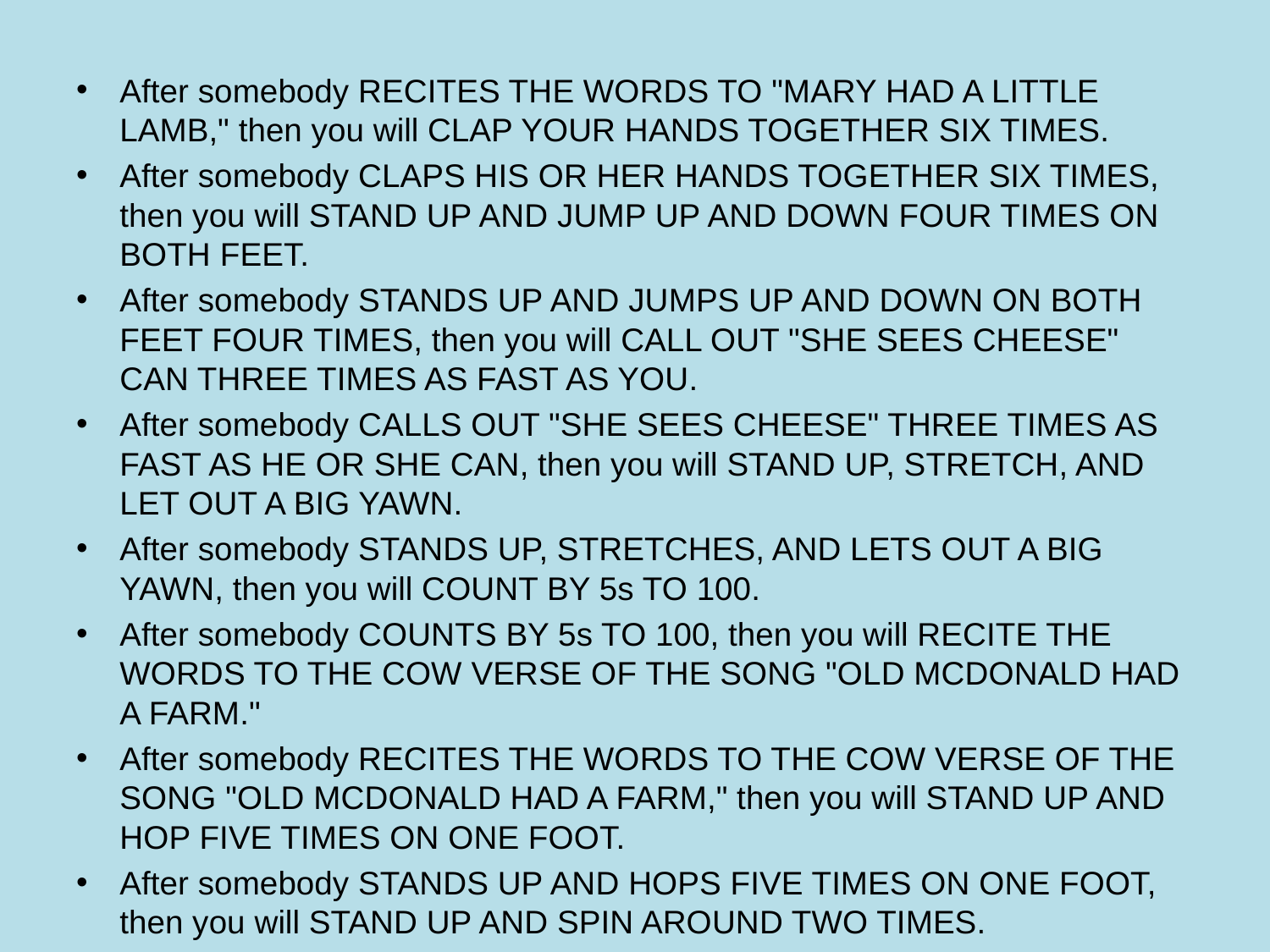

After somebody RECITES THE WORDS TO "MARY HAD A LITTLE LAMB," then you will CLAP YOUR HANDS TOGETHER SIX TIMES.
After somebody CLAPS HIS OR HER HANDS TOGETHER SIX TIMES, then you will STAND UP AND JUMP UP AND DOWN FOUR TIMES ON BOTH FEET.
After somebody STANDS UP AND JUMPS UP AND DOWN ON BOTH FEET FOUR TIMES, then you will CALL OUT "SHE SEES CHEESE" CAN THREE TIMES AS FAST AS YOU.
After somebody CALLS OUT "SHE SEES CHEESE" THREE TIMES AS FAST AS HE OR SHE CAN, then you will STAND UP, STRETCH, AND LET OUT A BIG YAWN.
After somebody STANDS UP, STRETCHES, AND LETS OUT A BIG YAWN, then you will COUNT BY 5s TO 100.
After somebody COUNTS BY 5s TO 100, then you will RECITE THE WORDS TO THE COW VERSE OF THE SONG "OLD MCDONALD HAD A FARM."
After somebody RECITES THE WORDS TO THE COW VERSE OF THE SONG "OLD MCDONALD HAD A FARM," then you will STAND UP AND HOP FIVE TIMES ON ONE FOOT.
After somebody STANDS UP AND HOPS FIVE TIMES ON ONE FOOT, then you will STAND UP AND SPIN AROUND TWO TIMES.